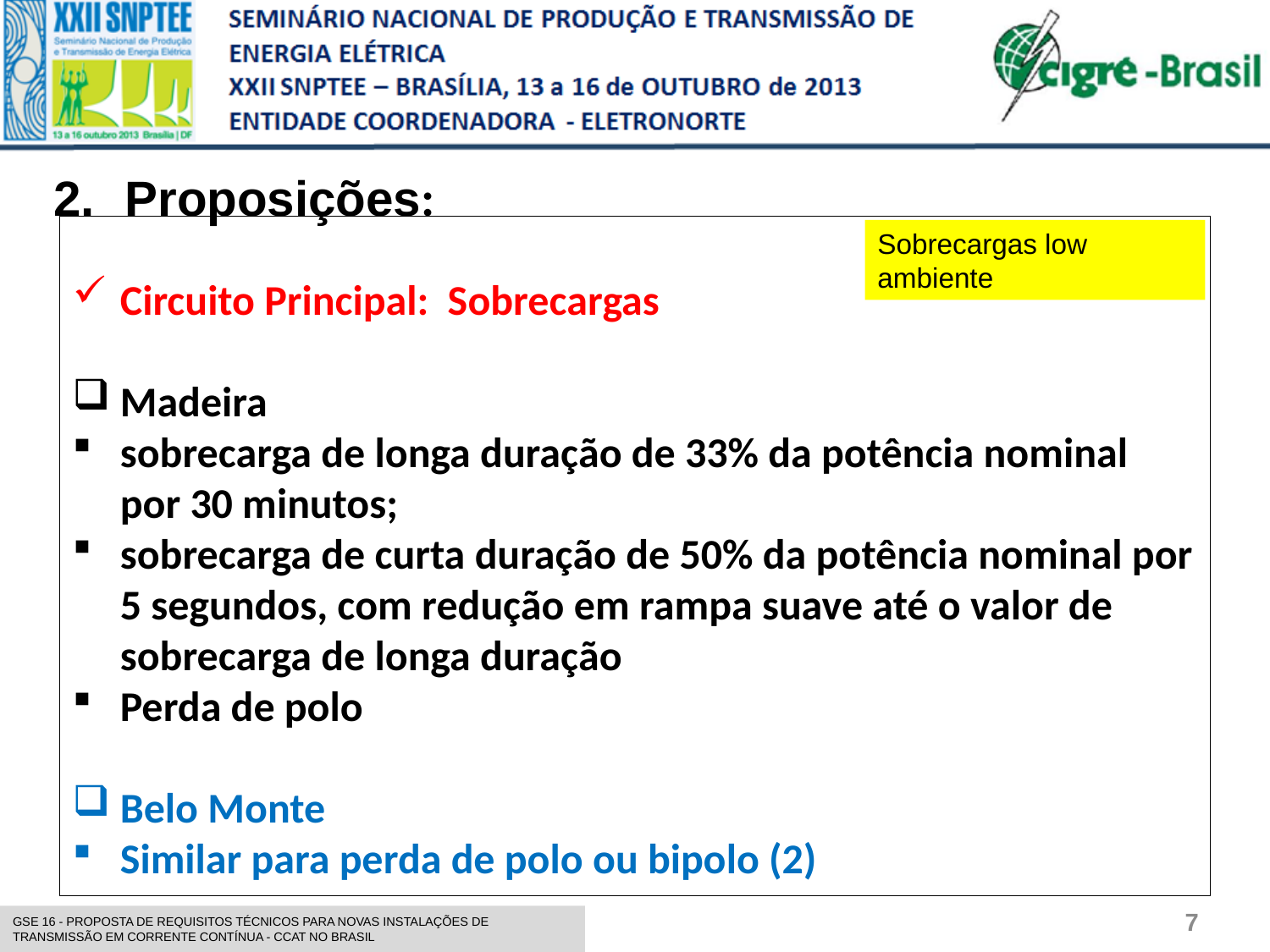

Proposições:

Circuito Principal:  Sobrecargas

Madeira
sobrecarga de longa duração de 33% da potência nominal por 30 minutos;
sobrecarga de curta duração de 50% da potência nominal por 5 segundos, com redução em rampa suave até o valor de sobrecarga de longa duração
Perda de polo

Belo Monte
Similar para perda de polo ou bipolo (2)
Sobrecargas low ambiente
7